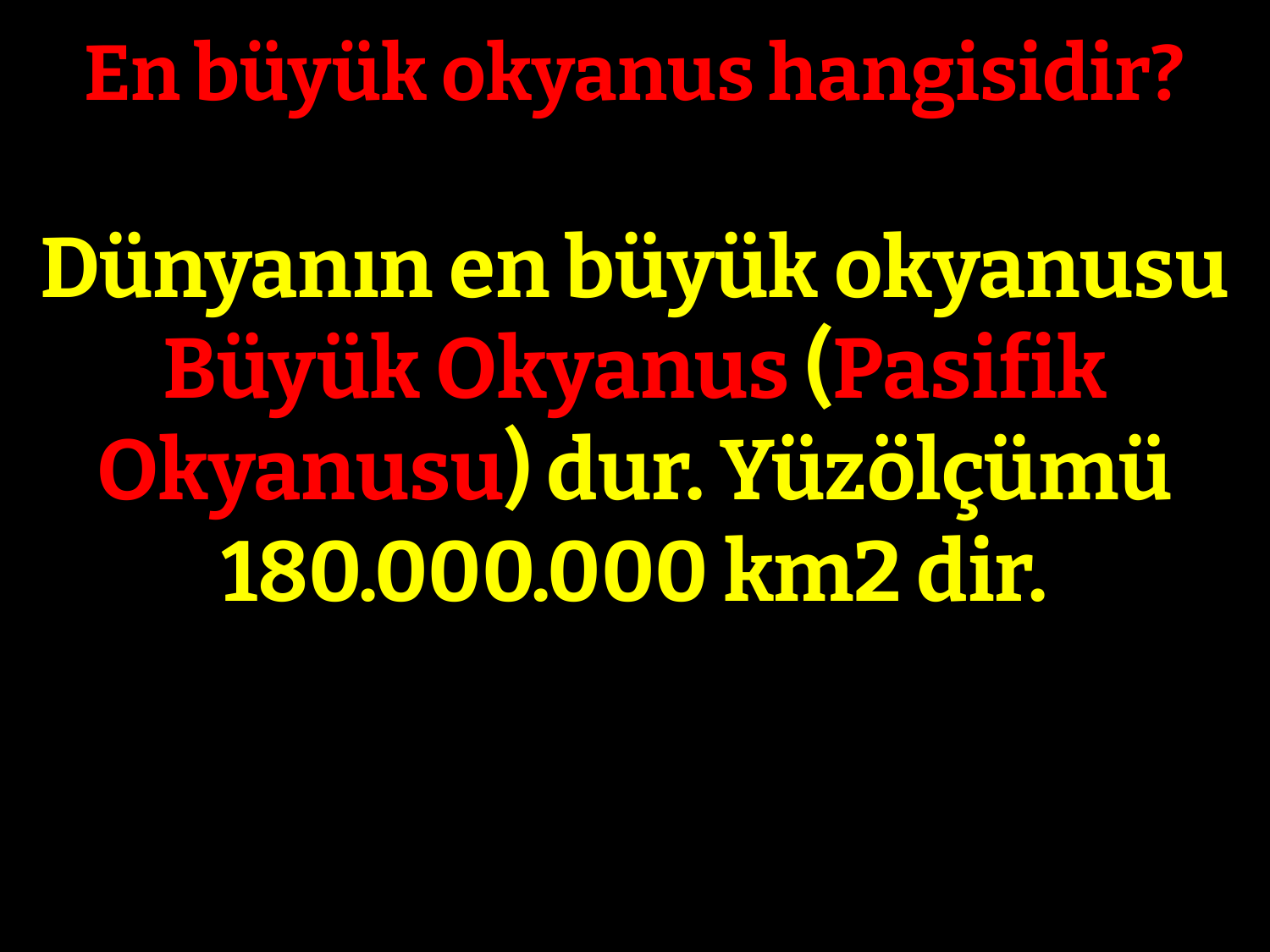

En büyük okyanus hangisidir?
Dünyanın en büyük okyanusu Büyük Okyanus (Pasifik Okyanusu) dur. Yüzölçümü 180.000.000 km2 dir.

#